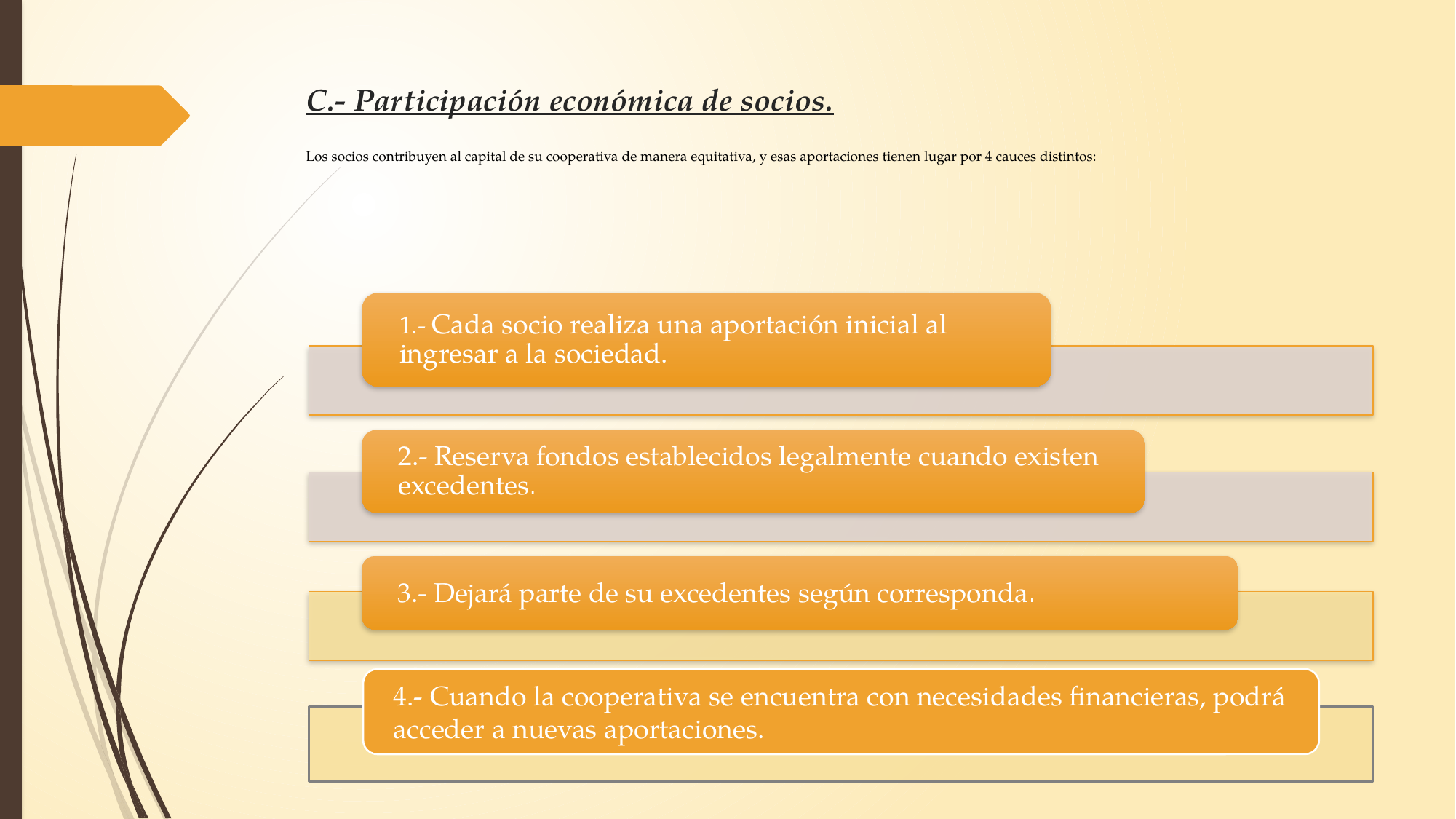

# C.- Participación económica de socios. Los socios contribuyen al capital de su cooperativa de manera equitativa, y esas aportaciones tienen lugar por 4 cauces distintos:
1.- Cada socio realiza una aportación inicial al ingresar a la sociedad.
2.- Reserva fondos establecidos legalmente cuando existen excedentes.
3.- Dejará parte de su excedentes según corresponda.
4.- Cuando la cooperativa se encuentra con necesidades financieras, podrá acceder a nuevas aportaciones.